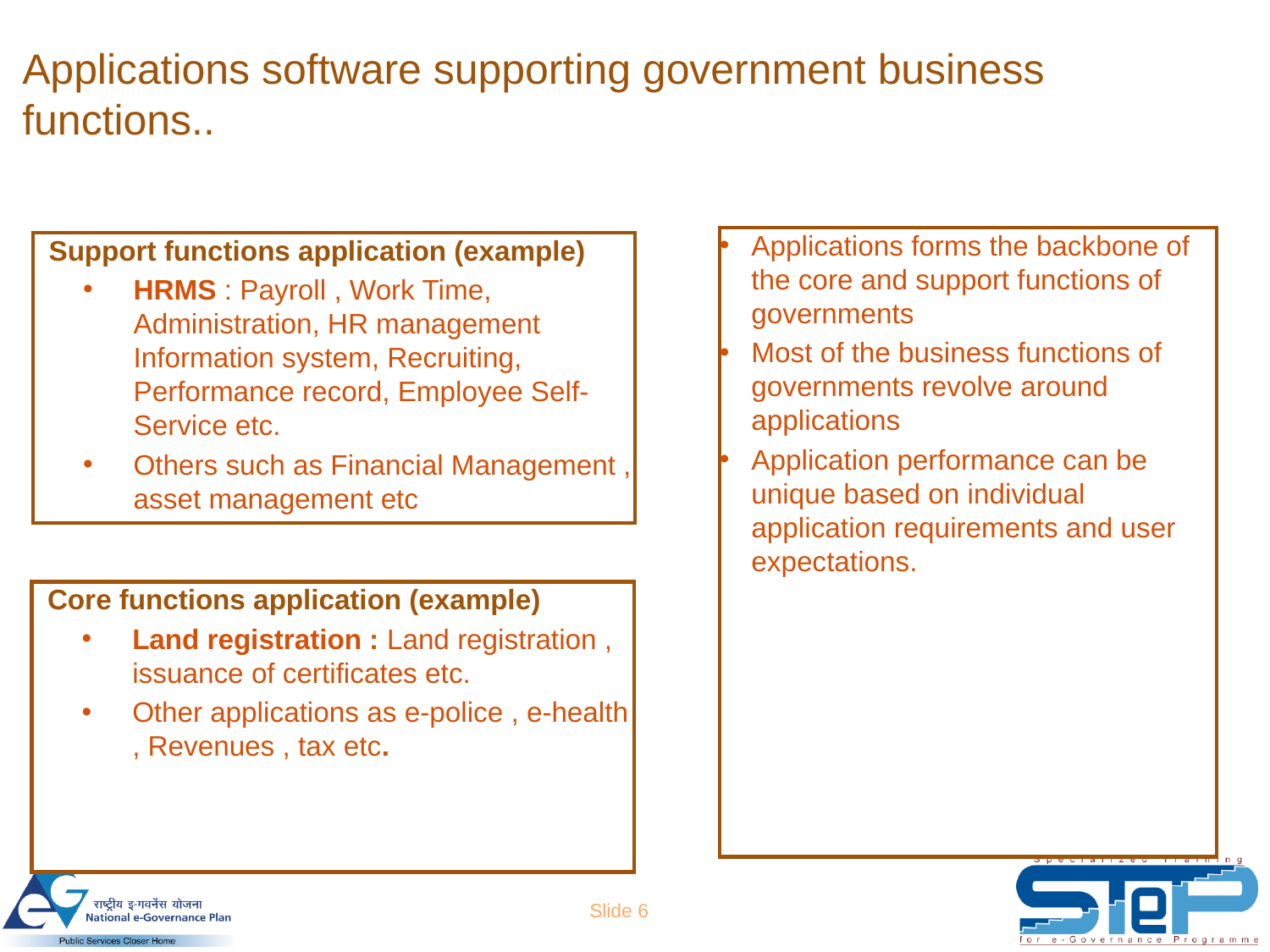

# Applications software supporting government business functions..
Applications forms the backbone of the core and support functions of governments
Most of the business functions of governments revolve around applications
Application performance can be unique based on individual application requirements and user expectations.

  Support functions application (example)
HRMS : Payroll , Work Time, Administration, HR management Information system, Recruiting, Performance record, Employee Self-Service etc.
Others such as Financial Management , asset management etc

  Core functions application (example)
Land registration : Land registration , issuance of certificates etc.
Other applications as e-police , e-health , Revenues , tax etc.